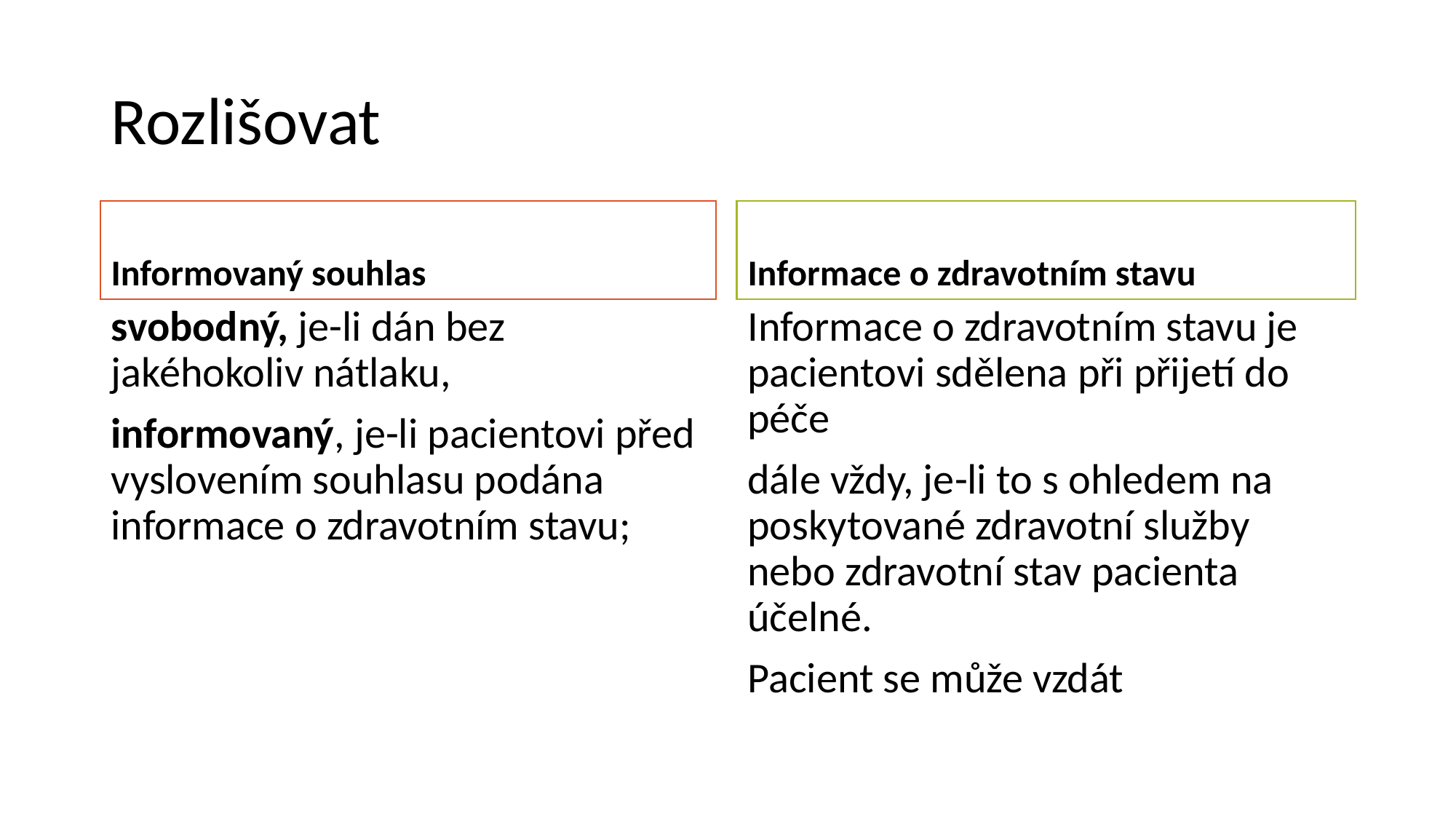

# Rozlišovat
Informovaný souhlas
Informace o zdravotním stavu
svobodný, je-li dán bez jakéhokoliv nátlaku,
informovaný, je-li pacientovi před vyslovením souhlasu podána informace o zdravotním stavu;

Informace o zdravotním stavu je pacientovi sdělena při přijetí do péče
dále vždy, je-li to s ohledem na poskytované zdravotní služby nebo zdravotní stav pacienta účelné.
Pacient se může vzdát